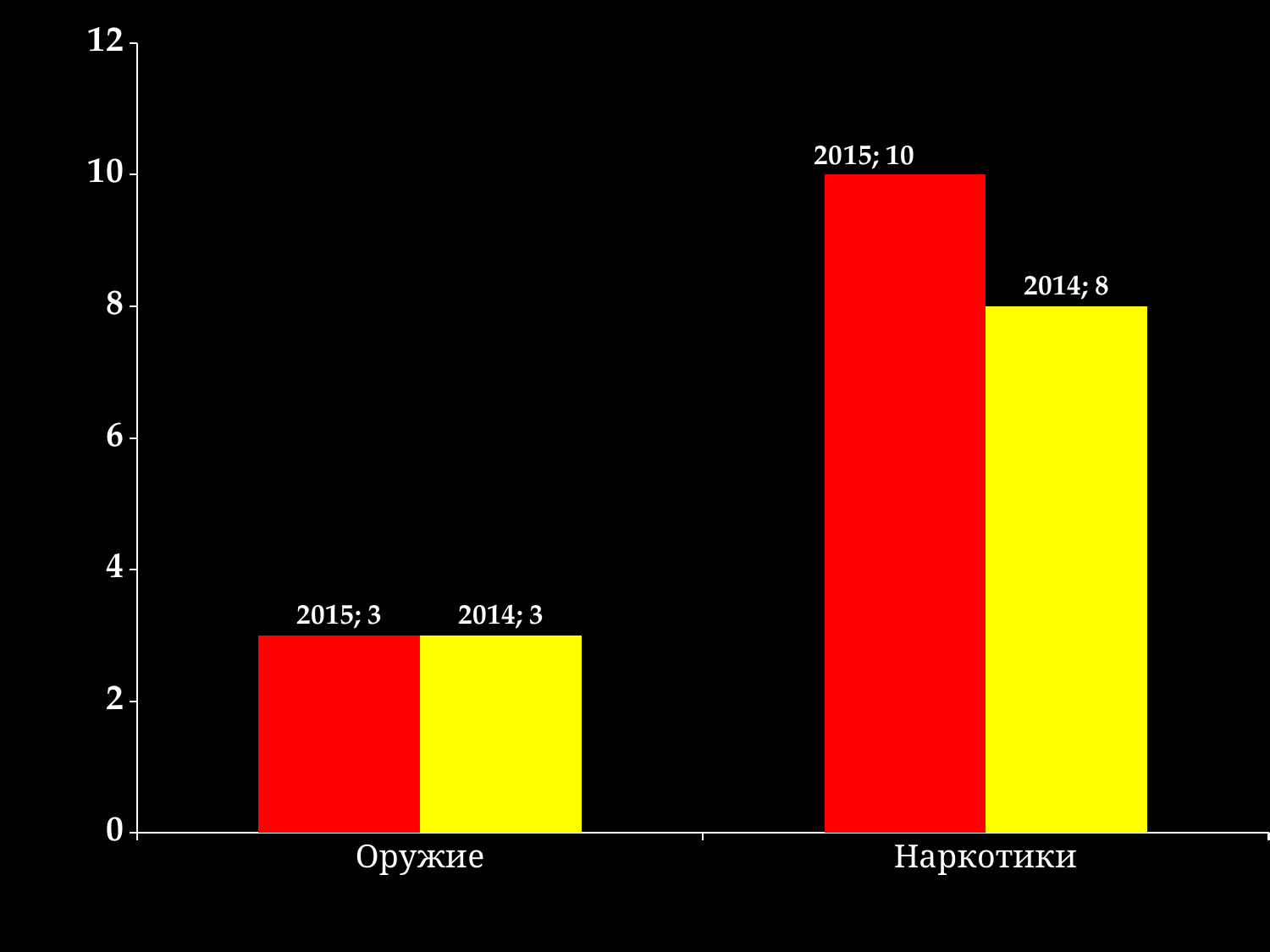

### Chart

| Category | 2015 | 2014 |
|---|---|---|
| Оружие | 3.0 | 3.0 |
| Наркотики | 10.0 | 8.0 |